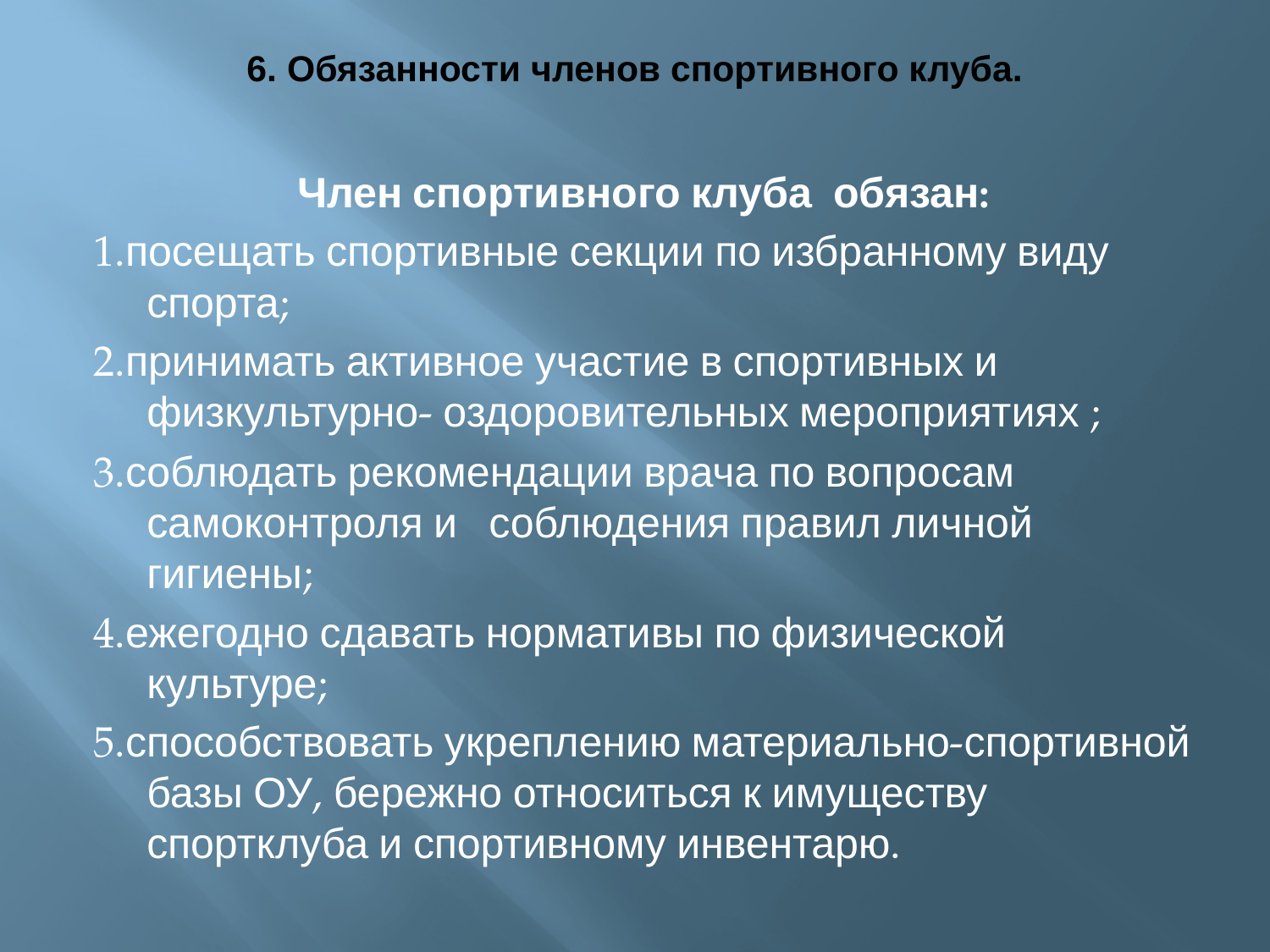

# 6. Обязанности членов спортивного клуба.
Член спортивного клуба  обязан:
1.посещать спортивные секции по избранному виду спорта;
2.принимать активное участие в спортивных и физкультурно- оздоровительных мероприятиях ;
3.соблюдать рекомендации врача по вопросам самоконтроля и   соблюдения правил личной гигиены;
4.ежегодно сдавать нормативы по физической культуре;
5.способствовать укреплению материально-спортивной базы ОУ, бережно относиться к имуществу спортклуба и спортивному инвентарю.